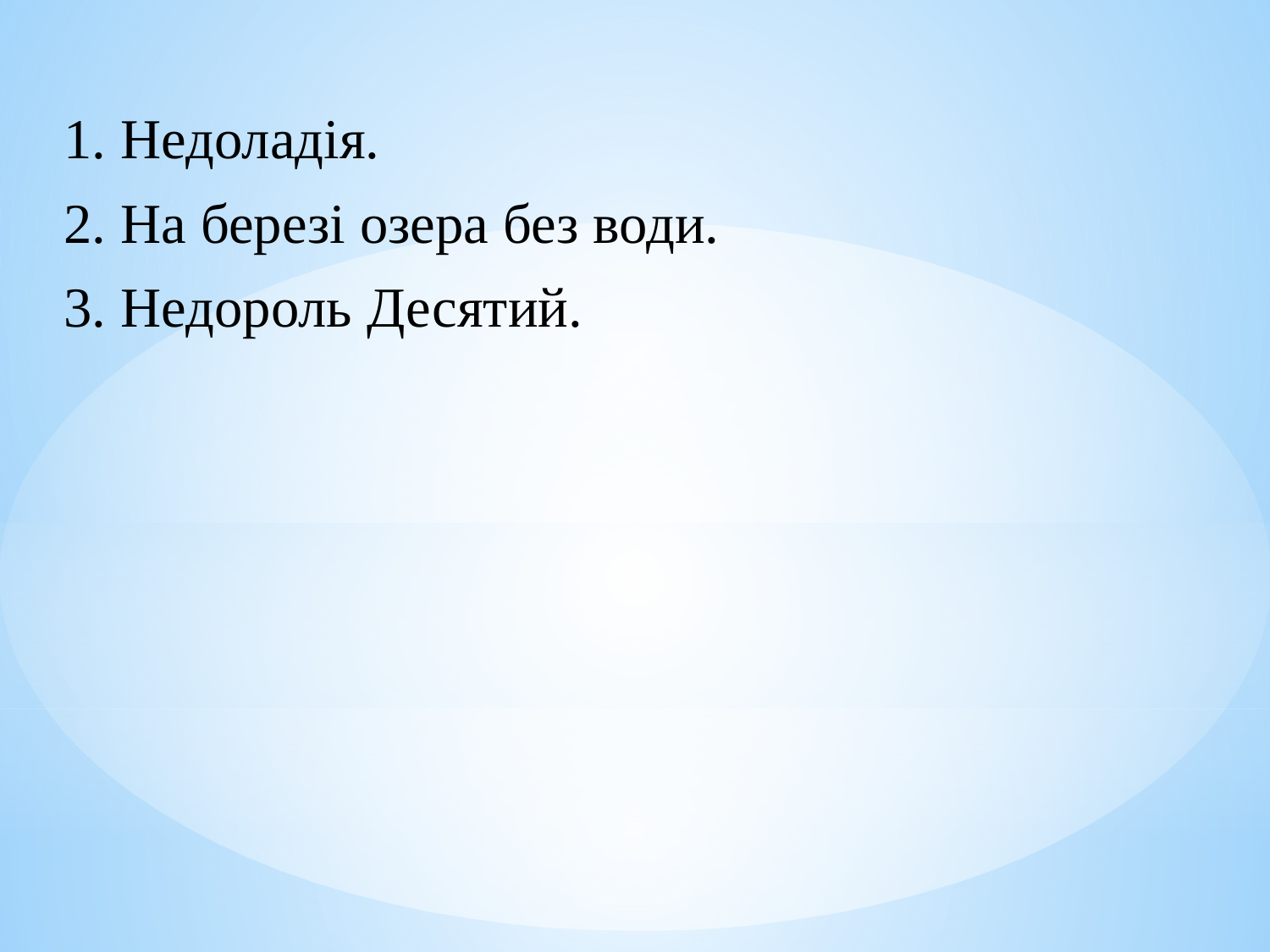

1. Недоладія.
2. На березі озера без води.
3. Недороль Десятий.